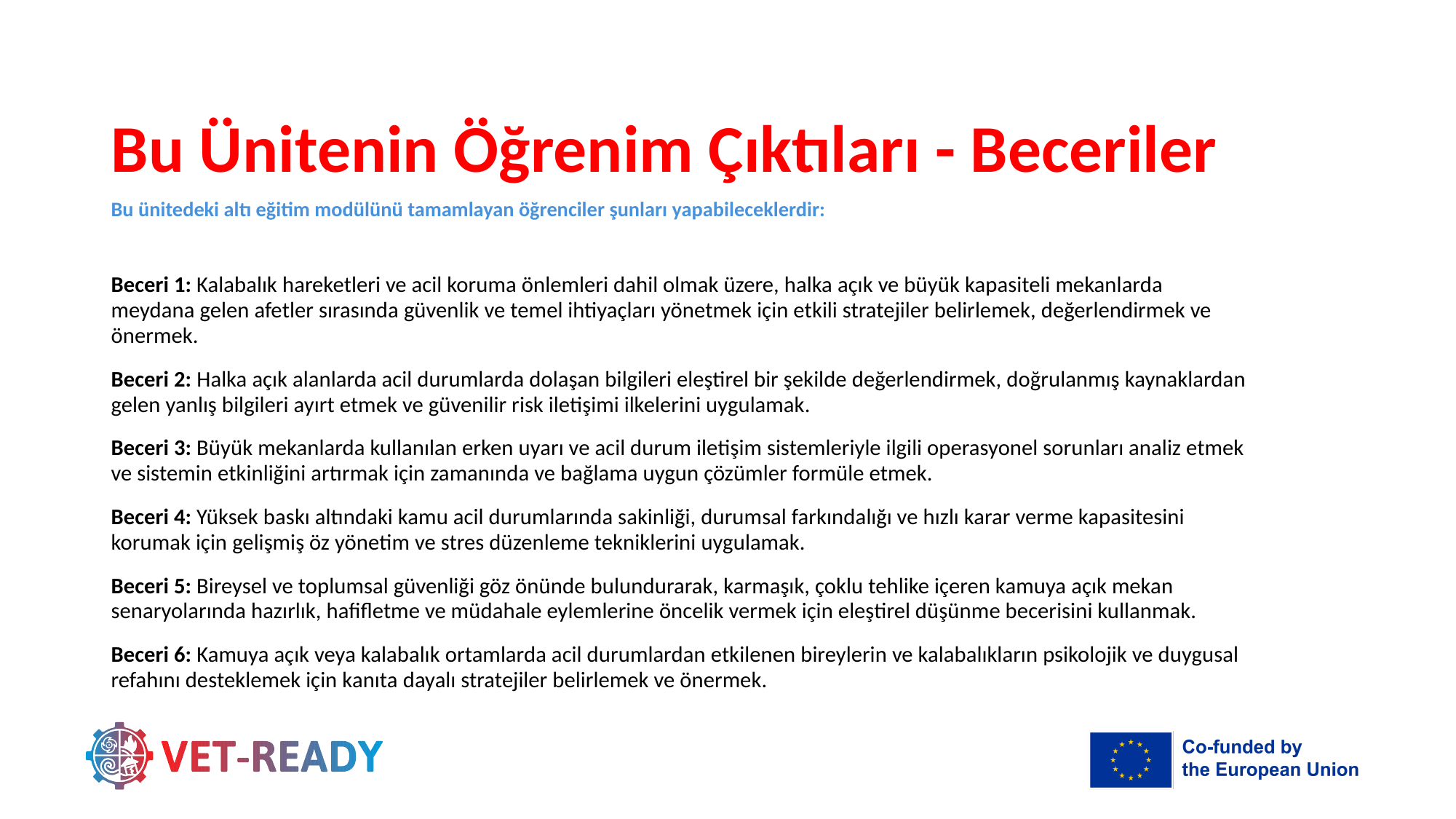

# Bu Ünitenin Öğrenim Çıktıları - Beceriler
Bu ünitedeki altı eğitim modülünü tamamlayan öğrenciler şunları yapabileceklerdir:

Beceri 1: Kalabalık hareketleri ve acil koruma önlemleri dahil olmak üzere, halka açık ve büyük kapasiteli mekanlarda meydana gelen afetler sırasında güvenlik ve temel ihtiyaçları yönetmek için etkili stratejiler belirlemek, değerlendirmek ve önermek.
Beceri 2: Halka açık alanlarda acil durumlarda dolaşan bilgileri eleştirel bir şekilde değerlendirmek, doğrulanmış kaynaklardan gelen yanlış bilgileri ayırt etmek ve güvenilir risk iletişimi ilkelerini uygulamak.
Beceri 3: Büyük mekanlarda kullanılan erken uyarı ve acil durum iletişim sistemleriyle ilgili operasyonel sorunları analiz etmek ve sistemin etkinliğini artırmak için zamanında ve bağlama uygun çözümler formüle etmek.
Beceri 4: Yüksek baskı altındaki kamu acil durumlarında sakinliği, durumsal farkındalığı ve hızlı karar verme kapasitesini korumak için gelişmiş öz yönetim ve stres düzenleme tekniklerini uygulamak.
Beceri 5: Bireysel ve toplumsal güvenliği göz önünde bulundurarak, karmaşık, çoklu tehlike içeren kamuya açık mekan senaryolarında hazırlık, hafifletme ve müdahale eylemlerine öncelik vermek için eleştirel düşünme becerisini kullanmak.
Beceri 6: Kamuya açık veya kalabalık ortamlarda acil durumlardan etkilenen bireylerin ve kalabalıkların psikolojik ve duygusal refahını desteklemek için kanıta dayalı stratejiler belirlemek ve önermek.